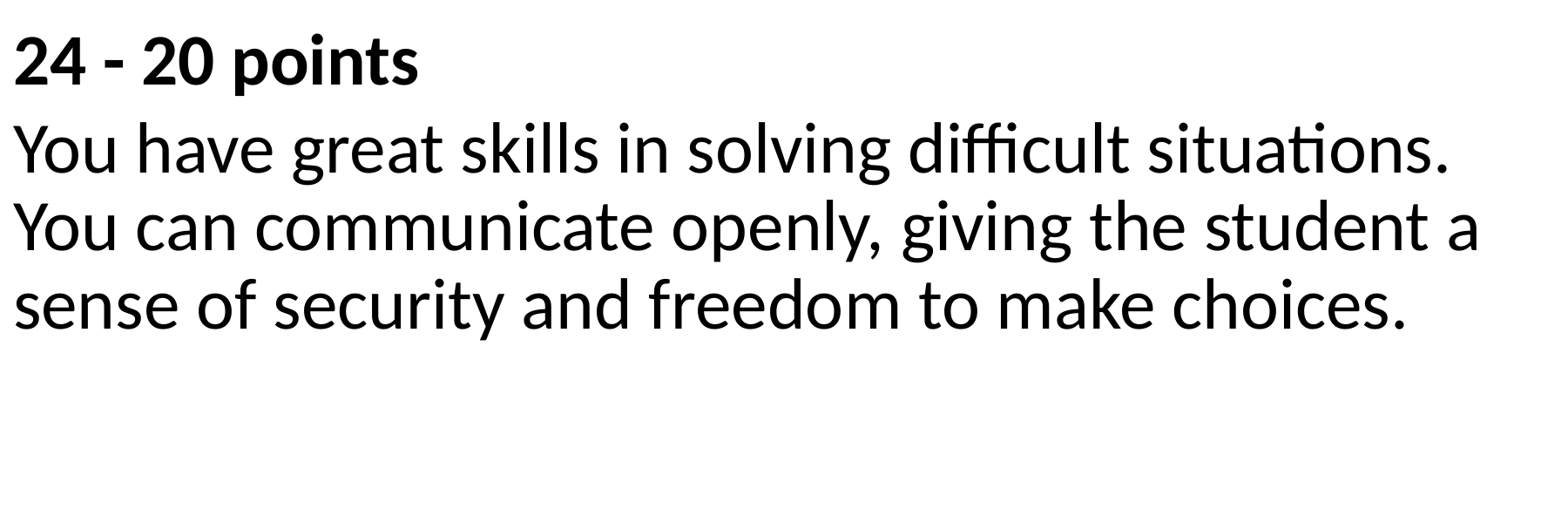

24 - 20 points
You have great skills in solving difficult situations. You can communicate openly, giving the student a sense of security and freedom to make choices.